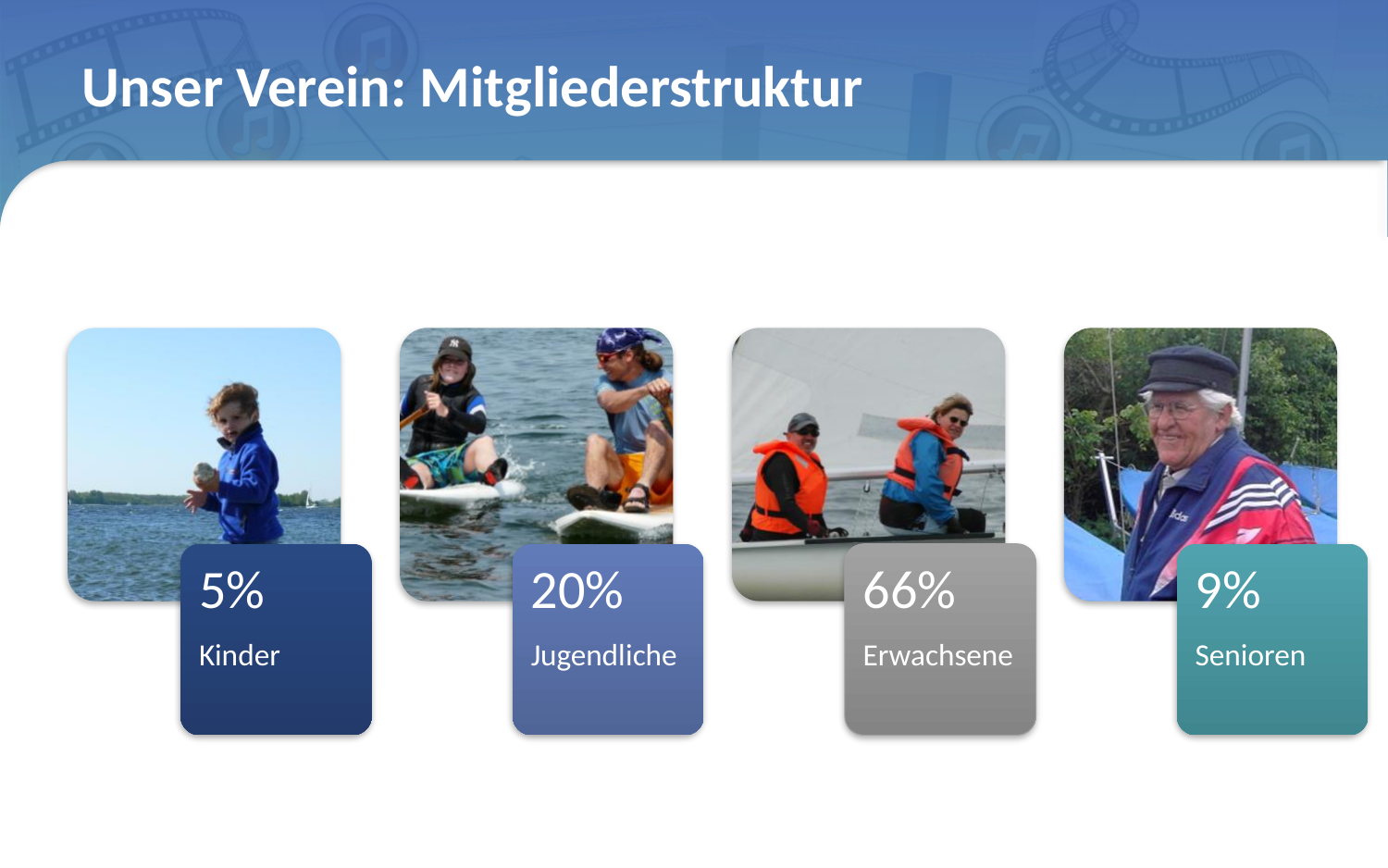

# Unser Verein: Mitgliederstruktur

5%
Kinder

20%
Jugendliche
66%
Erwachsene

9%
Senioren